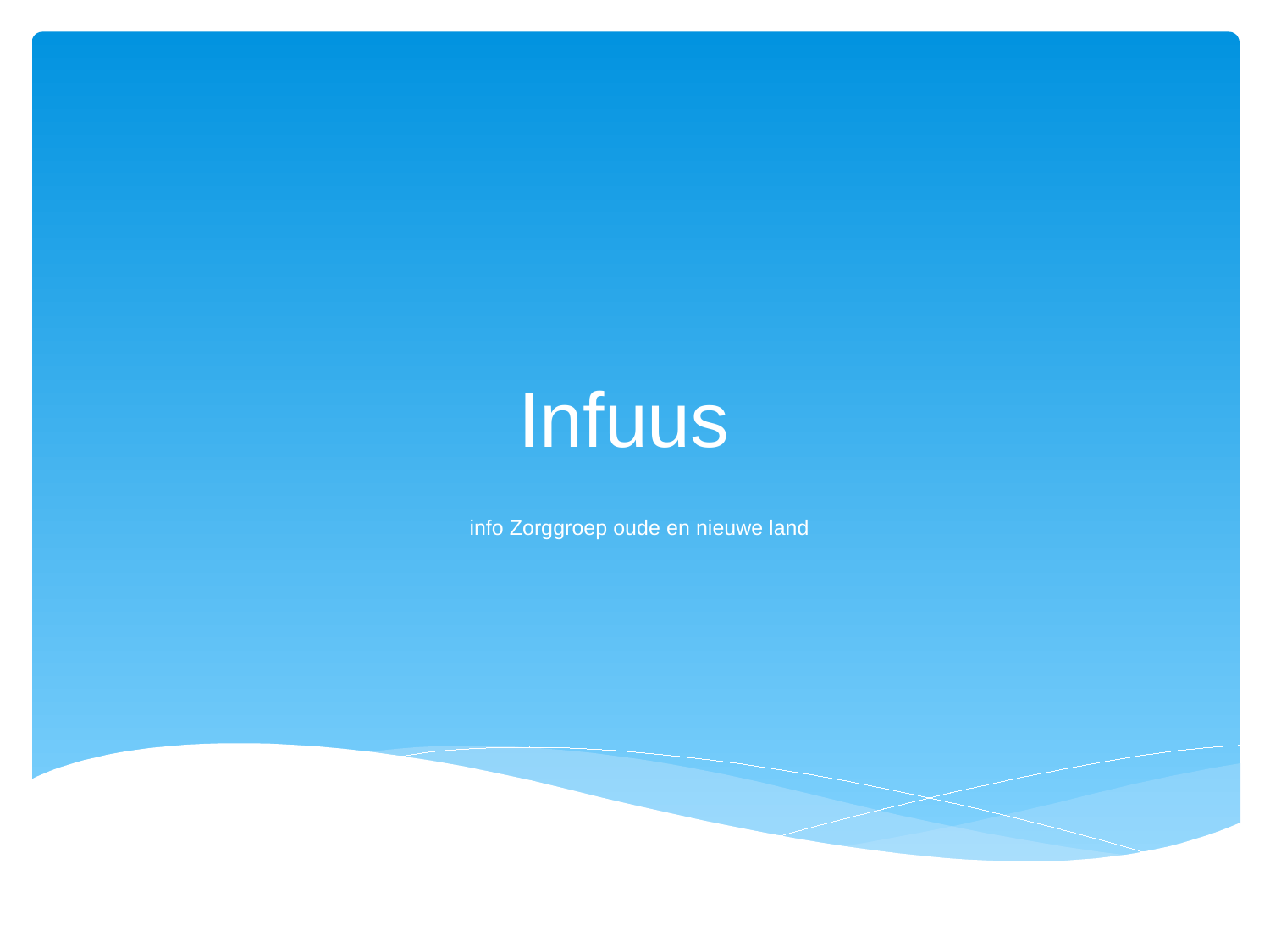

# Infuus
 info Zorggroep oude en nieuwe land